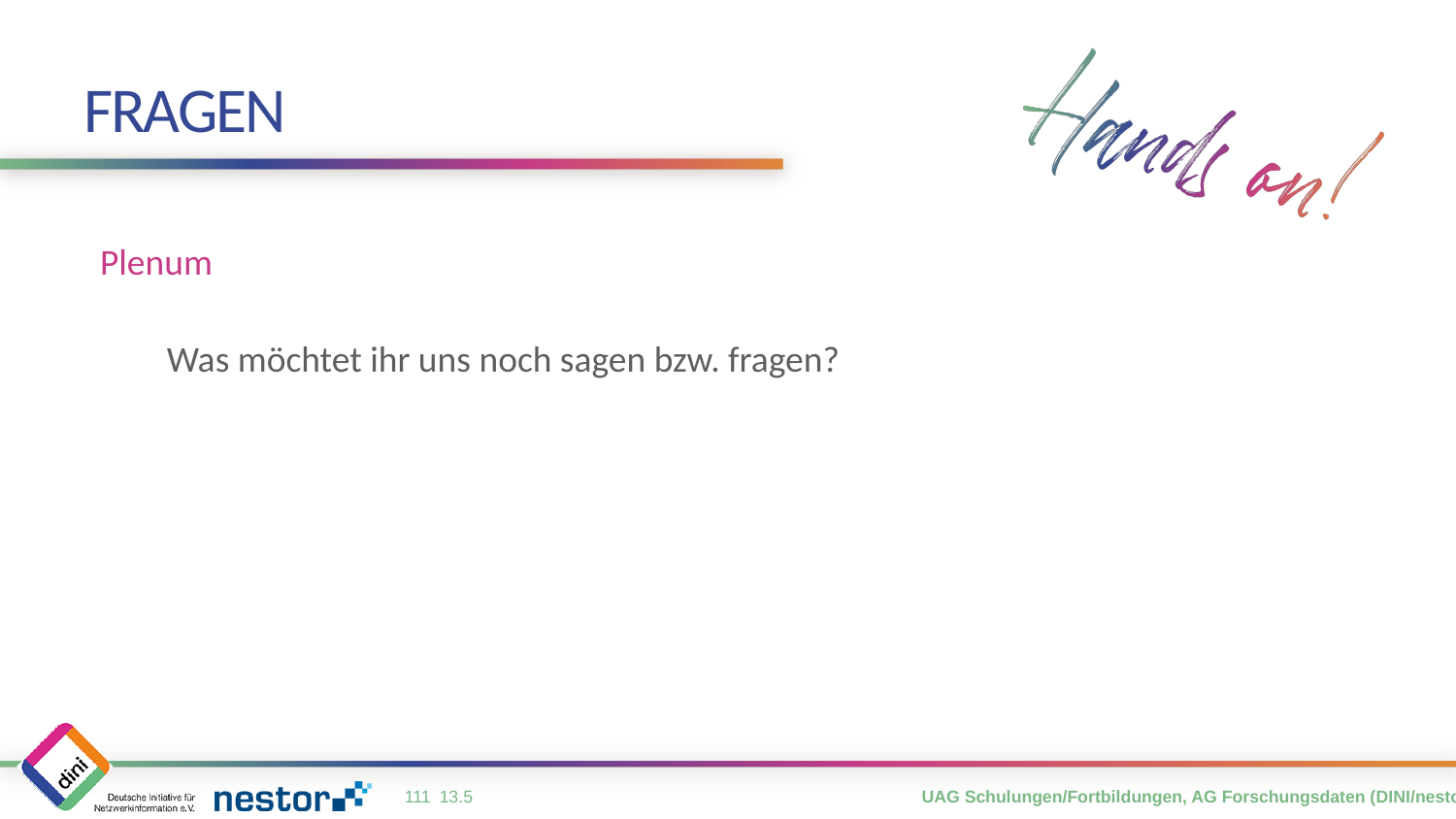

# Fragen
Plenum
Was möchtet ihr uns noch sagen bzw. fragen?
111
13.5